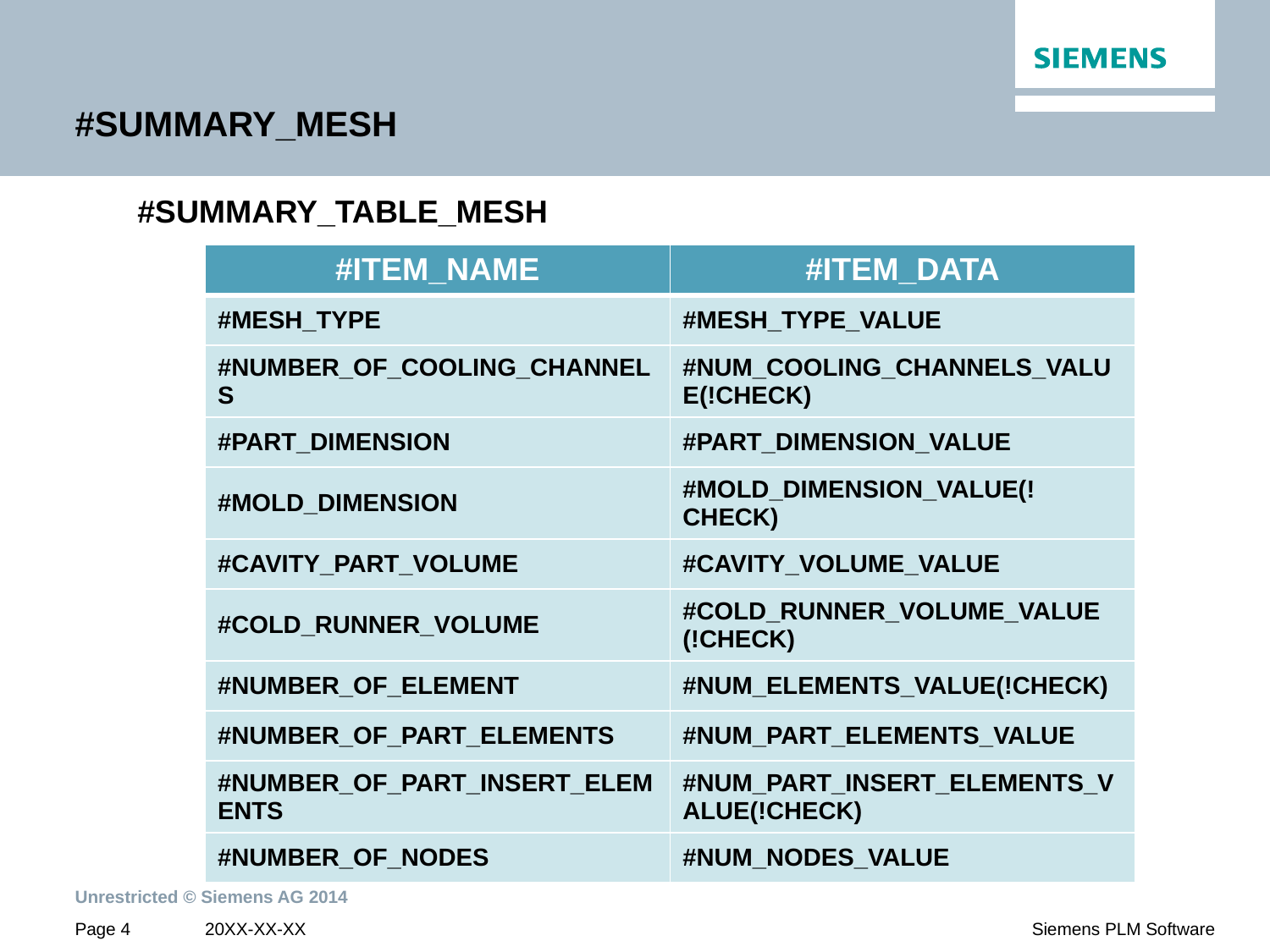

# #SUMMARY_MESH
#SUMMARY_TABLE_MESH
| #ITEM\_NAME | #ITEM\_DATA |
| --- | --- |
| #MESH\_TYPE | #MESH\_TYPE\_VALUE |
| #NUMBER\_OF\_COOLING\_CHANNELS | #NUM\_COOLING\_CHANNELS\_VALUE(!CHECK) |
| #PART\_DIMENSION | #PART\_DIMENSION\_VALUE |
| #MOLD\_DIMENSION | #MOLD\_DIMENSION\_VALUE(!CHECK) |
| #CAVITY\_PART\_VOLUME | #CAVITY\_VOLUME\_VALUE |
| #COLD\_RUNNER\_VOLUME | #COLD\_RUNNER\_VOLUME\_VALUE (!CHECK) |
| #NUMBER\_OF\_ELEMENT | #NUM\_ELEMENTS\_VALUE(!CHECK) |
| #NUMBER\_OF\_PART\_ELEMENTS | #NUM\_PART\_ELEMENTS\_VALUE |
| #NUMBER\_OF\_PART\_INSERT\_ELEMENTS | #NUM\_PART\_INSERT\_ELEMENTS\_VALUE(!CHECK) |
| #NUMBER\_OF\_NODES | #NUM\_NODES\_VALUE |